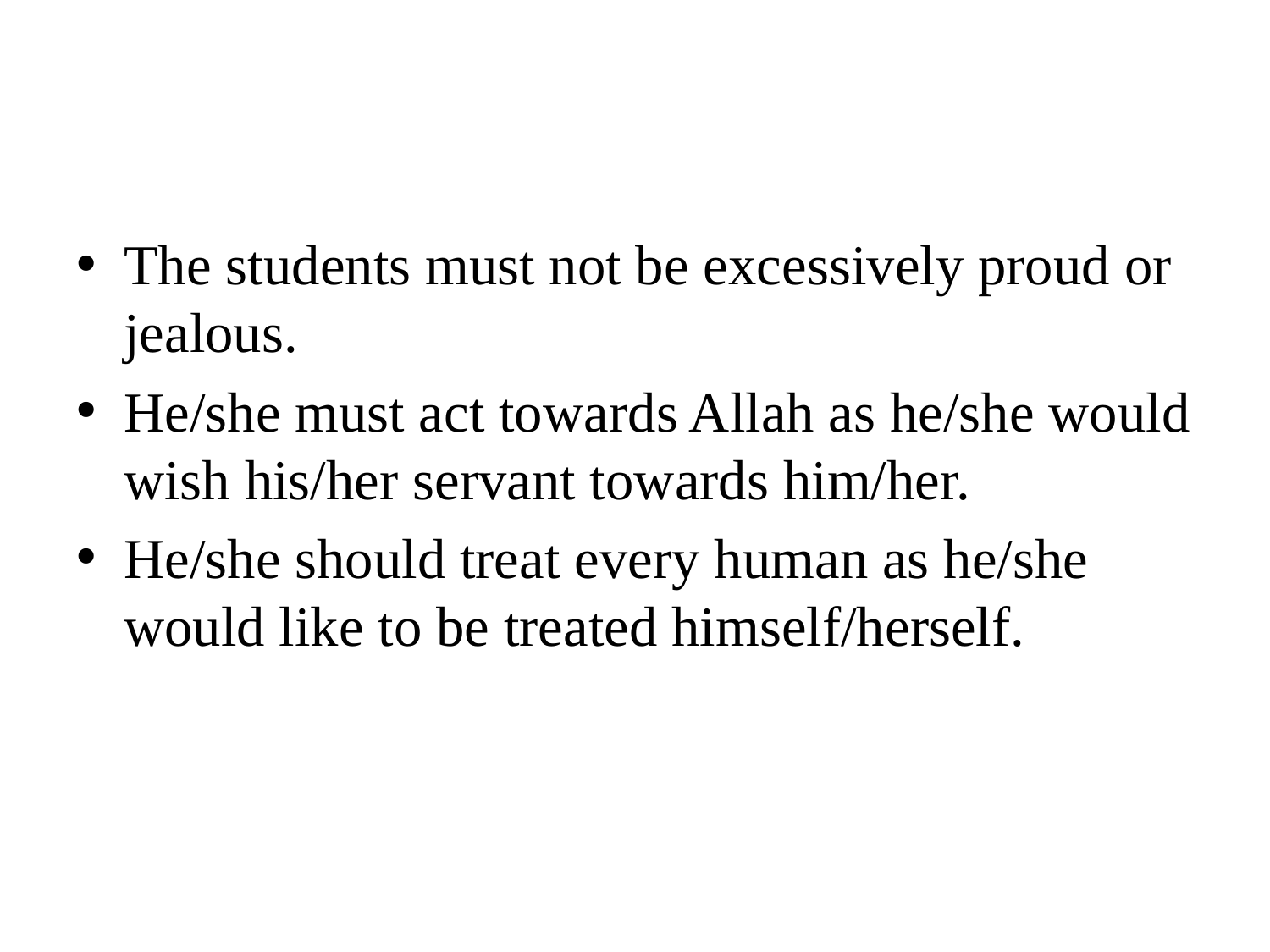

#
The students must not be excessively proud or jealous.
He/she must act towards Allah as he/she would wish his/her servant towards him/her.
He/she should treat every human as he/she would like to be treated himself/herself.